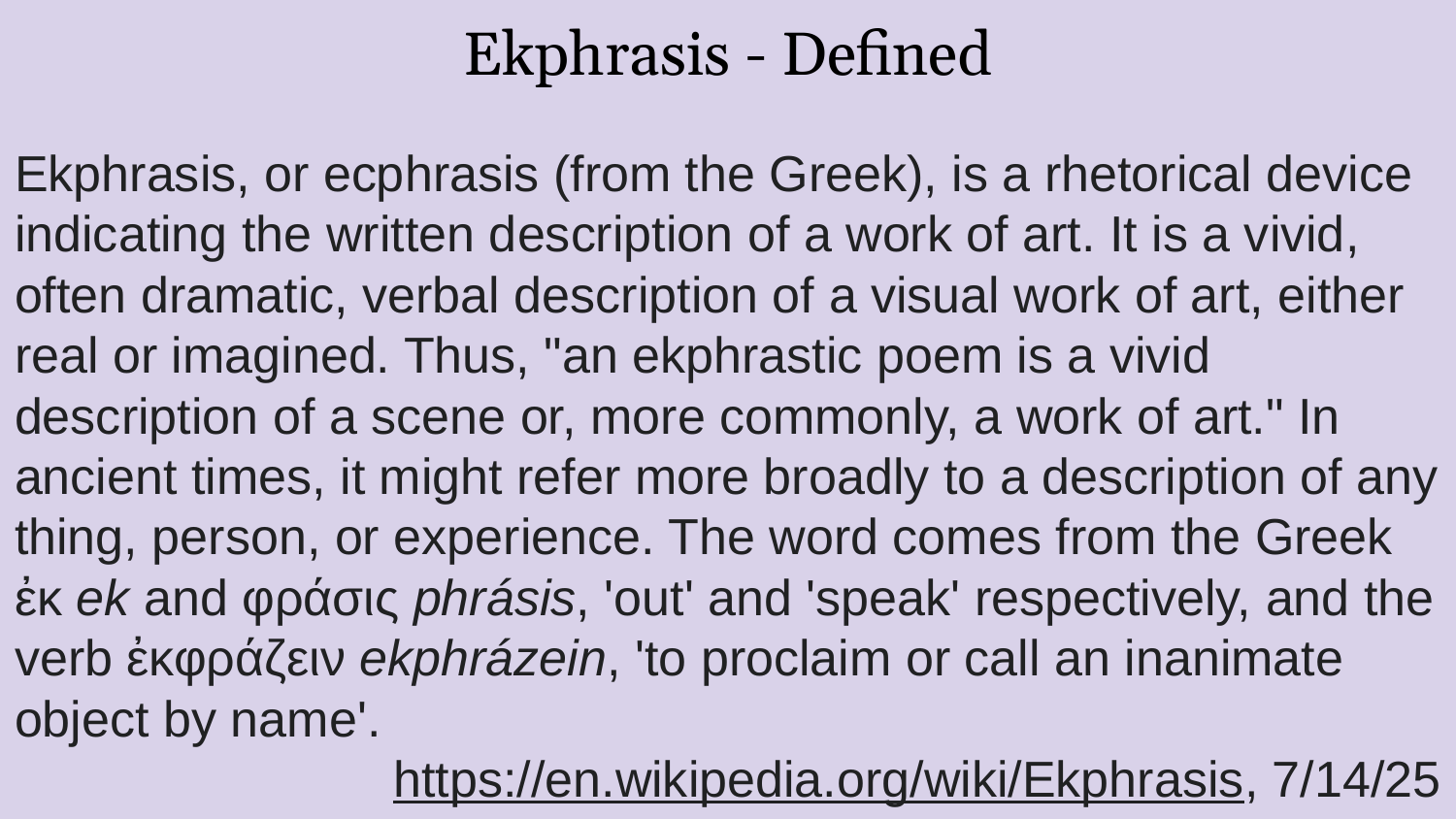

Ekphrasis - Defined
Ekphrasis, or ecphrasis (from the Greek), is a rhetorical device indicating the written description of a work of art. It is a vivid, often dramatic, verbal description of a visual work of art, either real or imagined. Thus, "an ekphrastic poem is a vivid description of a scene or, more commonly, a work of art." In ancient times, it might refer more broadly to a description of any thing, person, or experience. The word comes from the Greek ἐκ ek and φράσις phrásis, 'out' and 'speak' respectively, and the verb ἐκφράζειν ekphrázein, 'to proclaim or call an inanimate object by name'.
https://en.wikipedia.org/wiki/Ekphrasis, 7/14/25